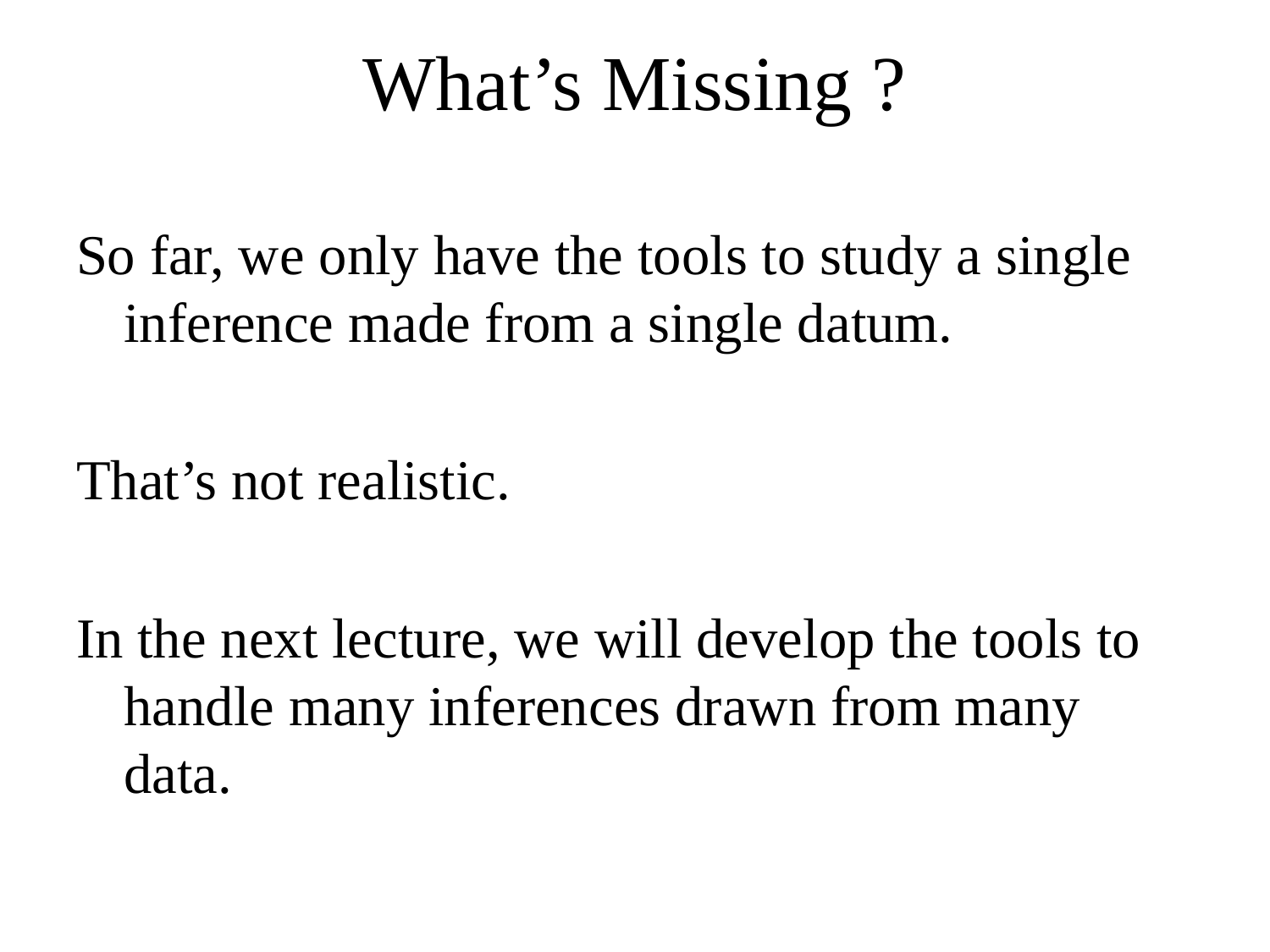

# What’s Missing ?
So far, we only have the tools to study a single inference made from a single datum.

That’s not realistic.

In the next lecture, we will develop the tools to handle many inferences drawn from many data.